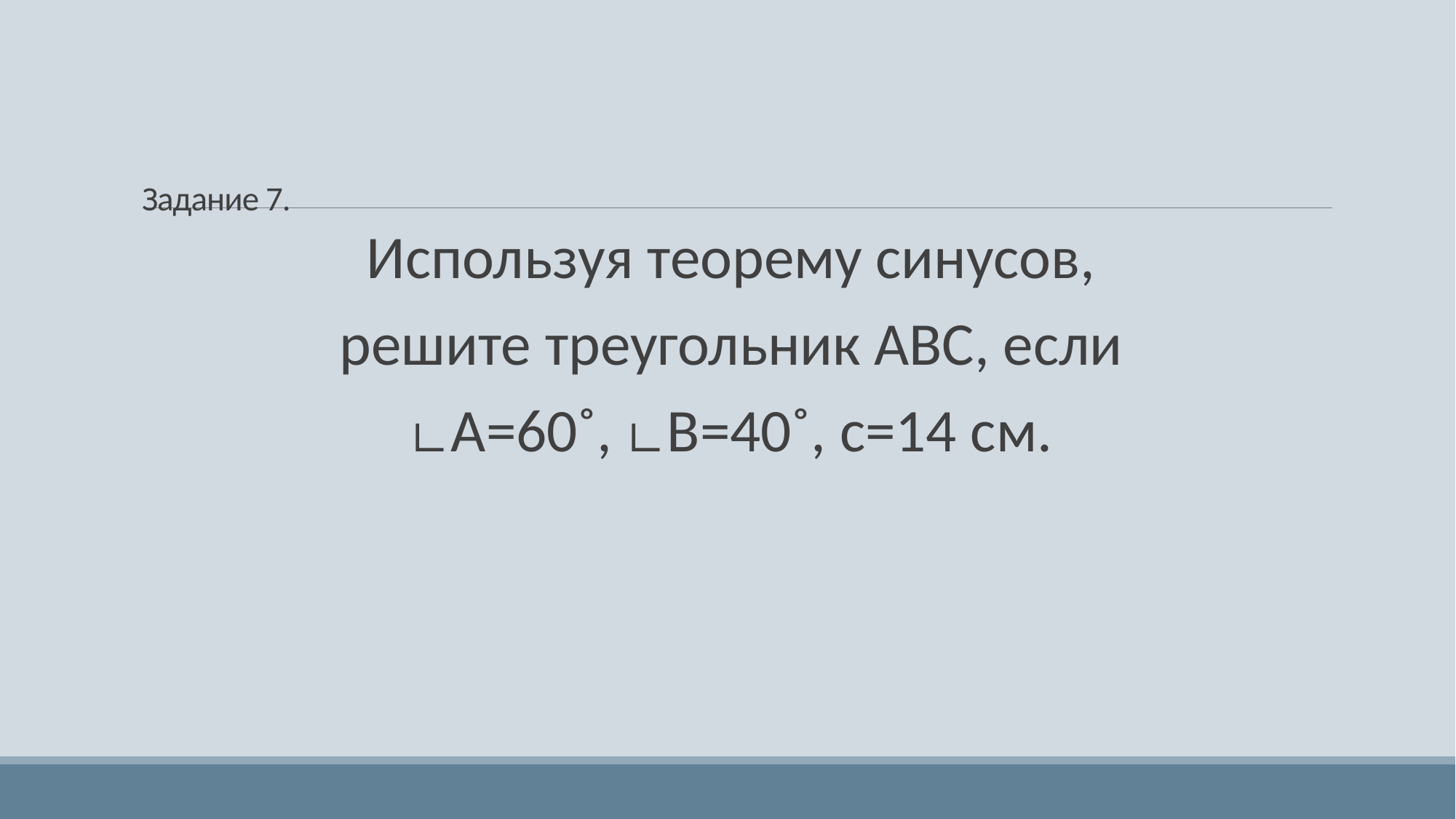

# Задание 7.
Используя теорему синусов,
решите треугольник АВС, если
∟А=60˚, ∟В=40˚, с=14 см.